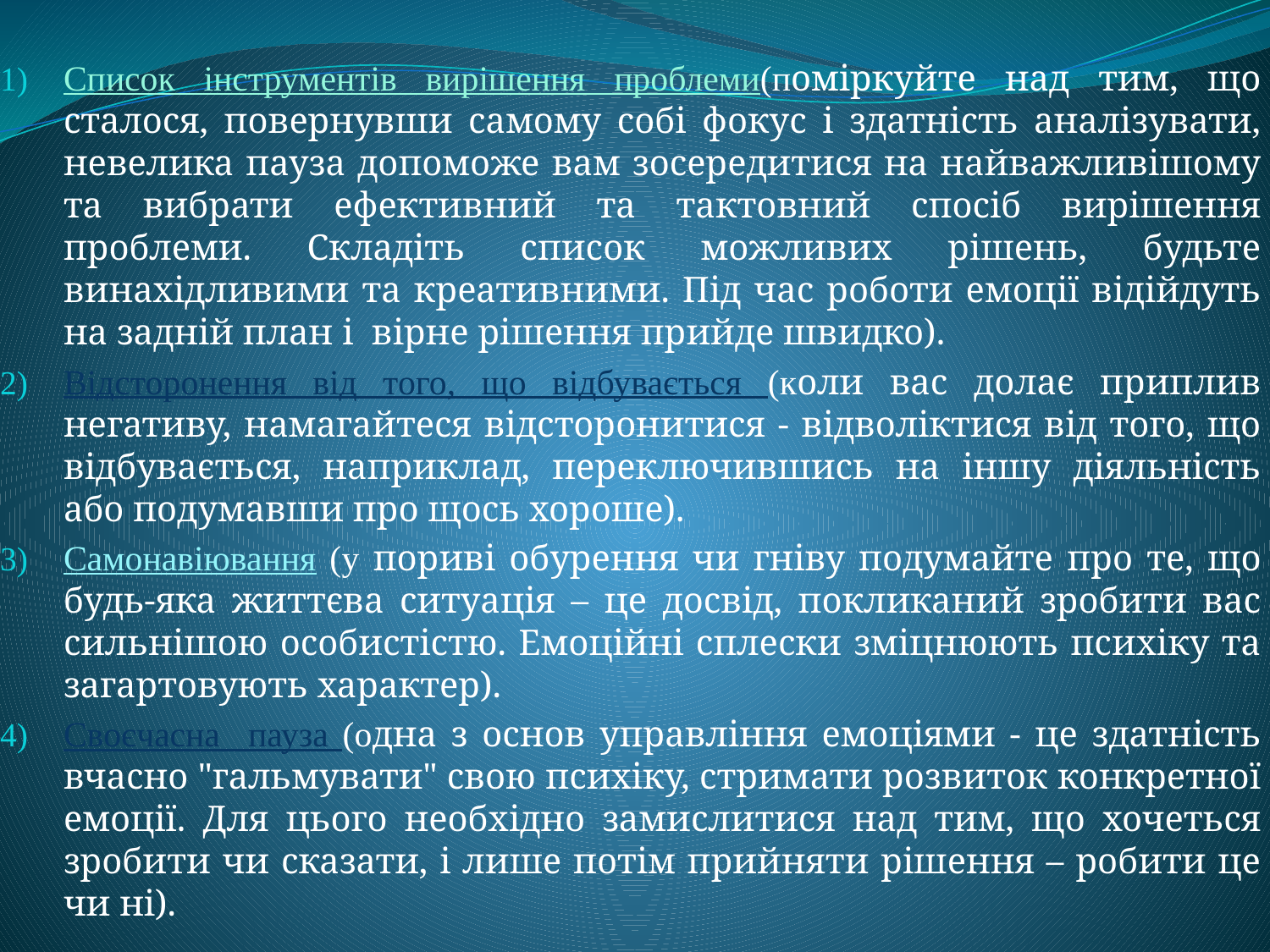

Список інструментів вирішення проблеми(поміркуйте над тим, що сталося, повернувши самому собі фокус і здатність аналізувати, невелика пауза допоможе вам зосередитися на найважливішому та вибрати ефективний та тактовний спосіб вирішення проблеми. Складіть список можливих рішень, будьте винахідливими та креативними. Під час роботи емоції відійдуть на задній план і  вірне рішення прийде швидко).
Відсторонення від того, що відбувається (коли вас долає приплив негативу, намагайтеся відсторонитися - відволіктися від того, що відбувається, наприклад, переключившись на іншу діяльність або подумавши про щось хороше).
Самонавіювання (у пориві обурення чи гніву подумайте про те, що будь-яка життєва ситуація – це досвід, покликаний зробити вас сильнішою особистістю. Емоційні сплески зміцнюють психіку та загартовують характер).
Своєчасна  пауза (одна з основ управління емоціями - це здатність вчасно "гальмувати" свою психіку, стримати розвиток конкретної емоції. Для цього необхідно замислитися над тим, що хочеться зробити чи сказати, і лише потім прийняти рішення – робити це чи ні).